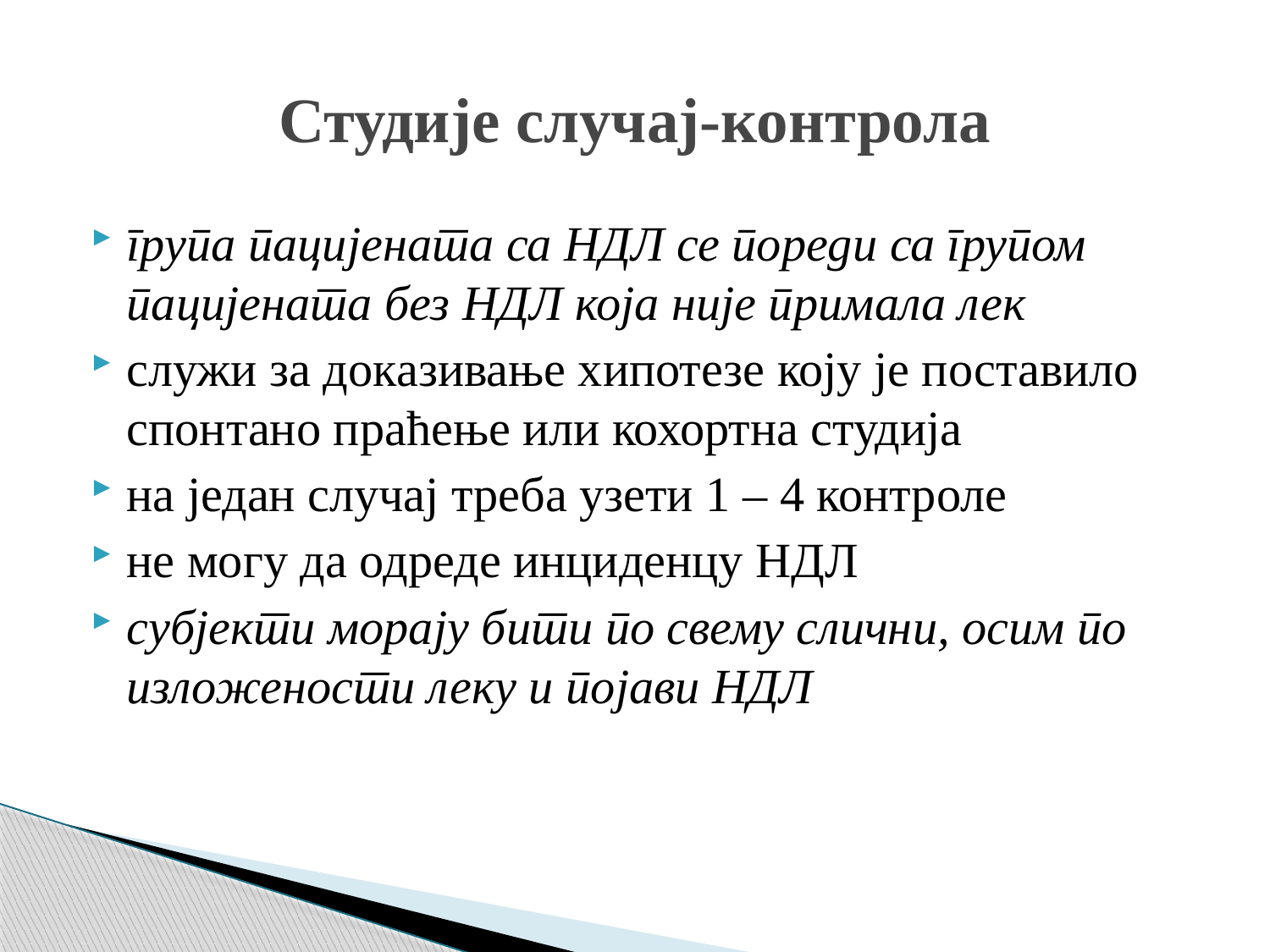

# Студије случај-контрола
група пацијената са НДЛ се пореди са групом пацијената без НДЛ која није примала лек
служи за доказивање хипотезе коју је поставило спонтано праћење или кохортна студија
на један случај треба узети 1 – 4 контроле
не могу да одреде инциденцу НДЛ
субјекти морају бити по свему слични, осим по изложености леку и појави НДЛ